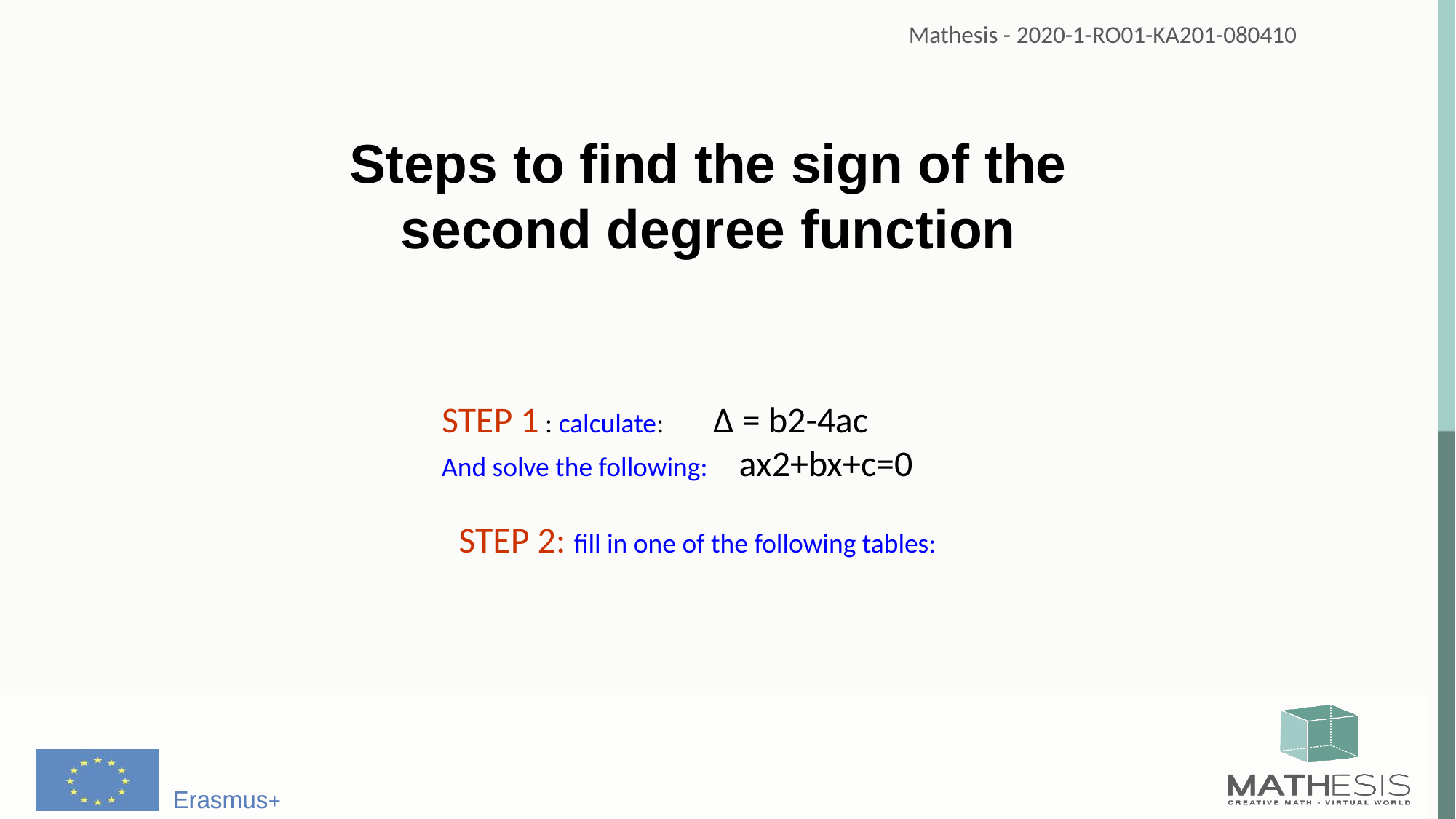

Steps to find the sign of the second degree function
STEP 1 : calculate:        Δ = b2-4ac
And solve the following:     ax2+bx+c=0
STEP 2: fill in one of the following tables: